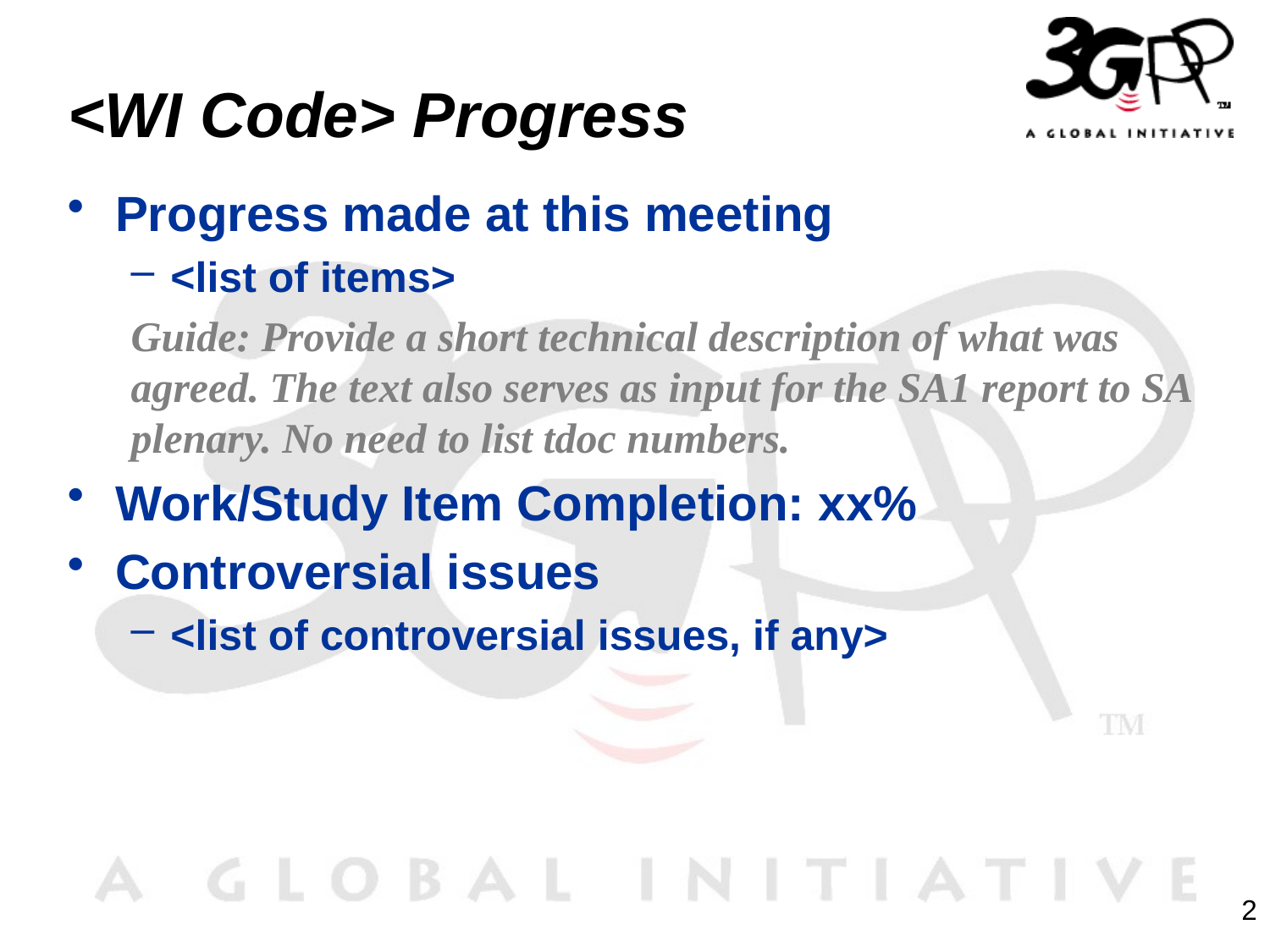

# <WI Code> Progress
Progress made at this meeting
<list of items>
Guide: Provide a short technical description of what was agreed. The text also serves as input for the SA1 report to SA plenary. No need to list tdoc numbers.
Work/Study Item Completion: xx%
Controversial issues
<list of controversial issues, if any>
2